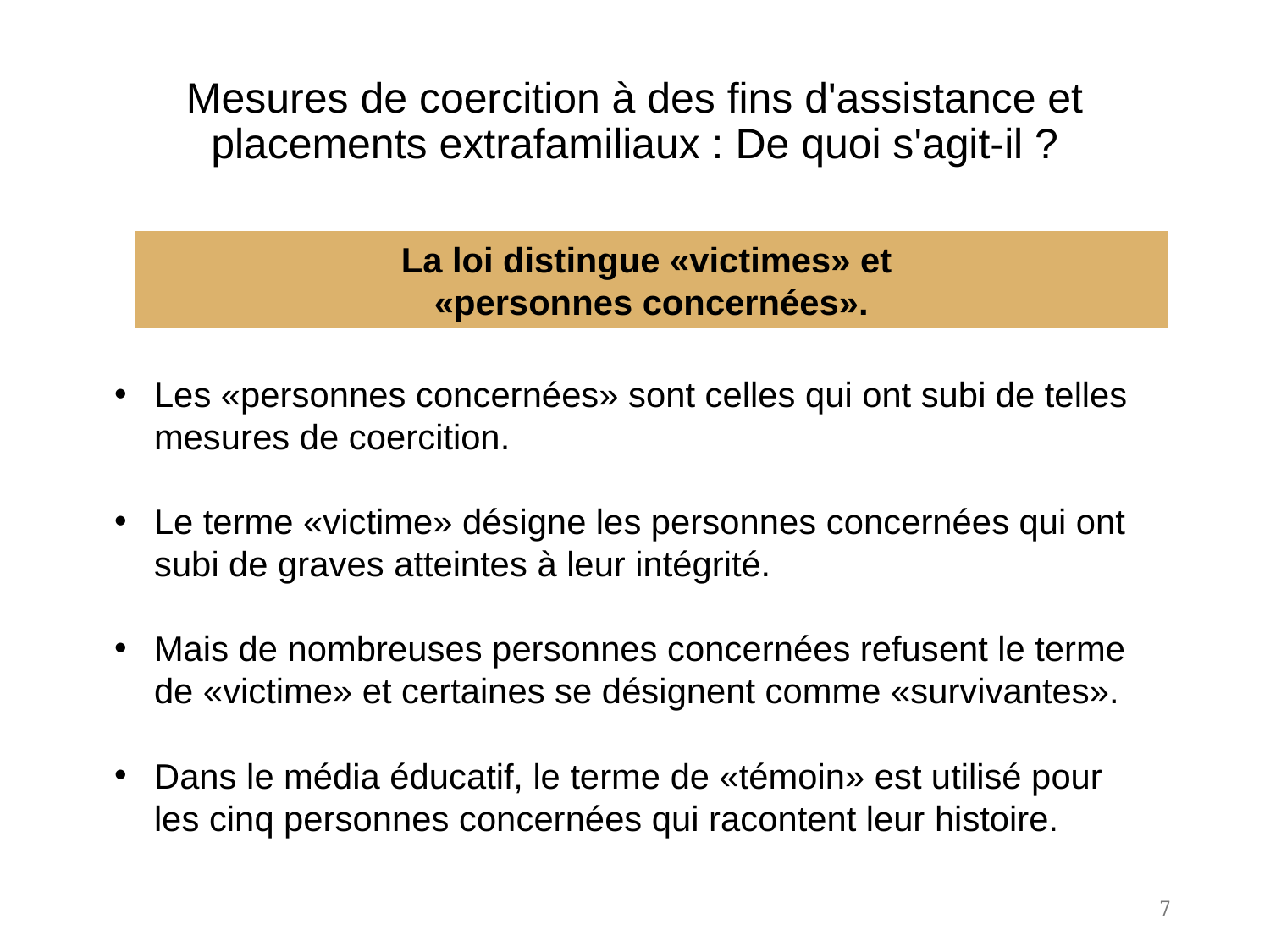

# Mesures de coercition à des fins d'assistance et placements extrafamiliaux : De quoi s'agit-il ?
La loi distingue «victimes» et
«personnes concernées».

Les «personnes concernées» sont celles qui ont subi de telles mesures de coercition.

Le terme «victime» désigne les personnes concernées qui ont subi de graves atteintes à leur intégrité.

Mais de nombreuses personnes concernées refusent le terme de «victime» et certaines se désignent comme «survivantes».

Dans le média éducatif, le terme de «témoin» est utilisé pour les cinq personnes concernées qui racontent leur histoire.
7